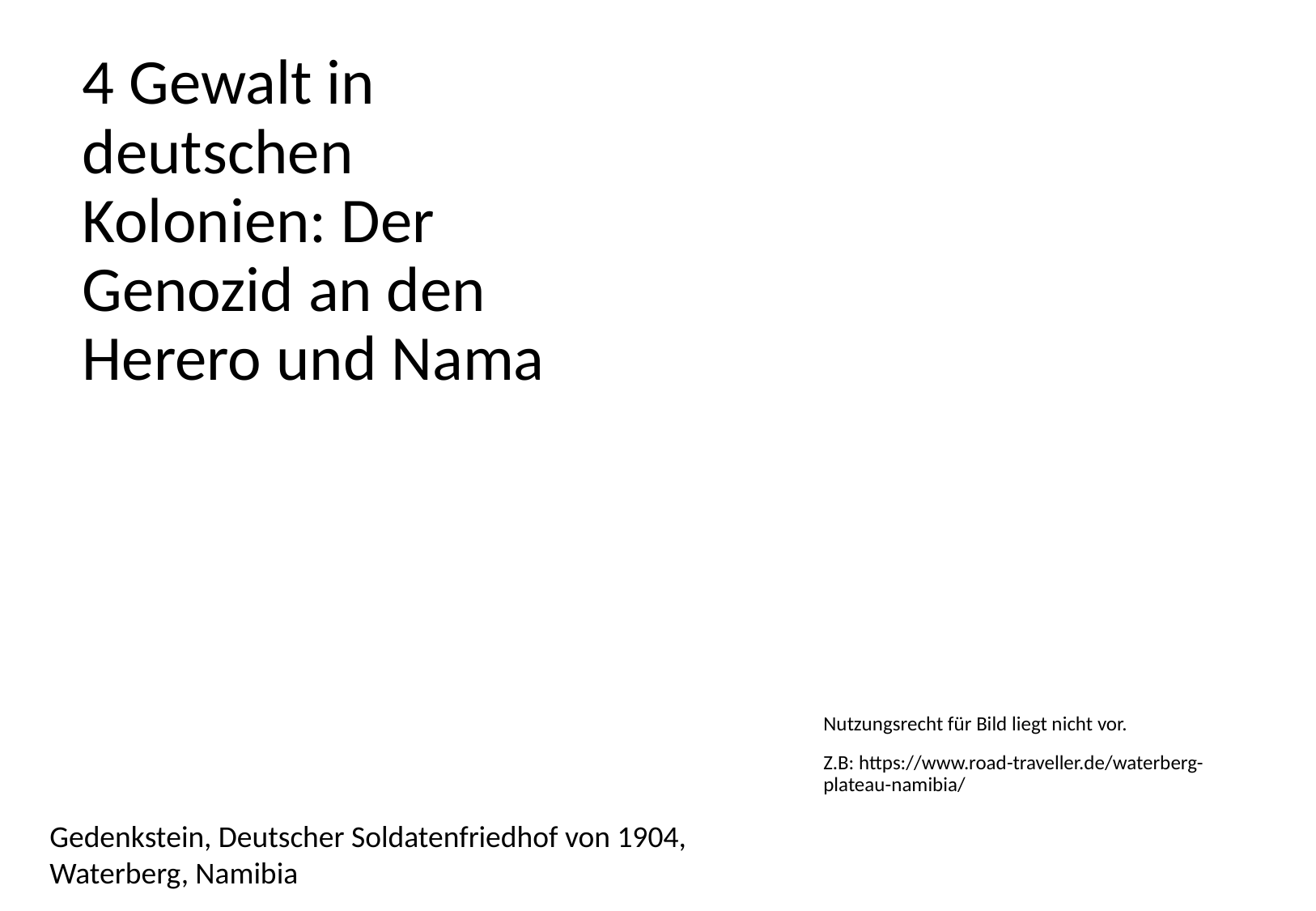

# 4 Gewalt in deutschen Kolonien: Der Genozid an den Herero und Nama
Nutzungsrecht für Bild liegt nicht vor.
Z.B: https://www.road-traveller.de/waterberg-plateau-namibia/
Gedenkstein, Deutscher Soldatenfriedhof von 1904, Waterberg, Namibia